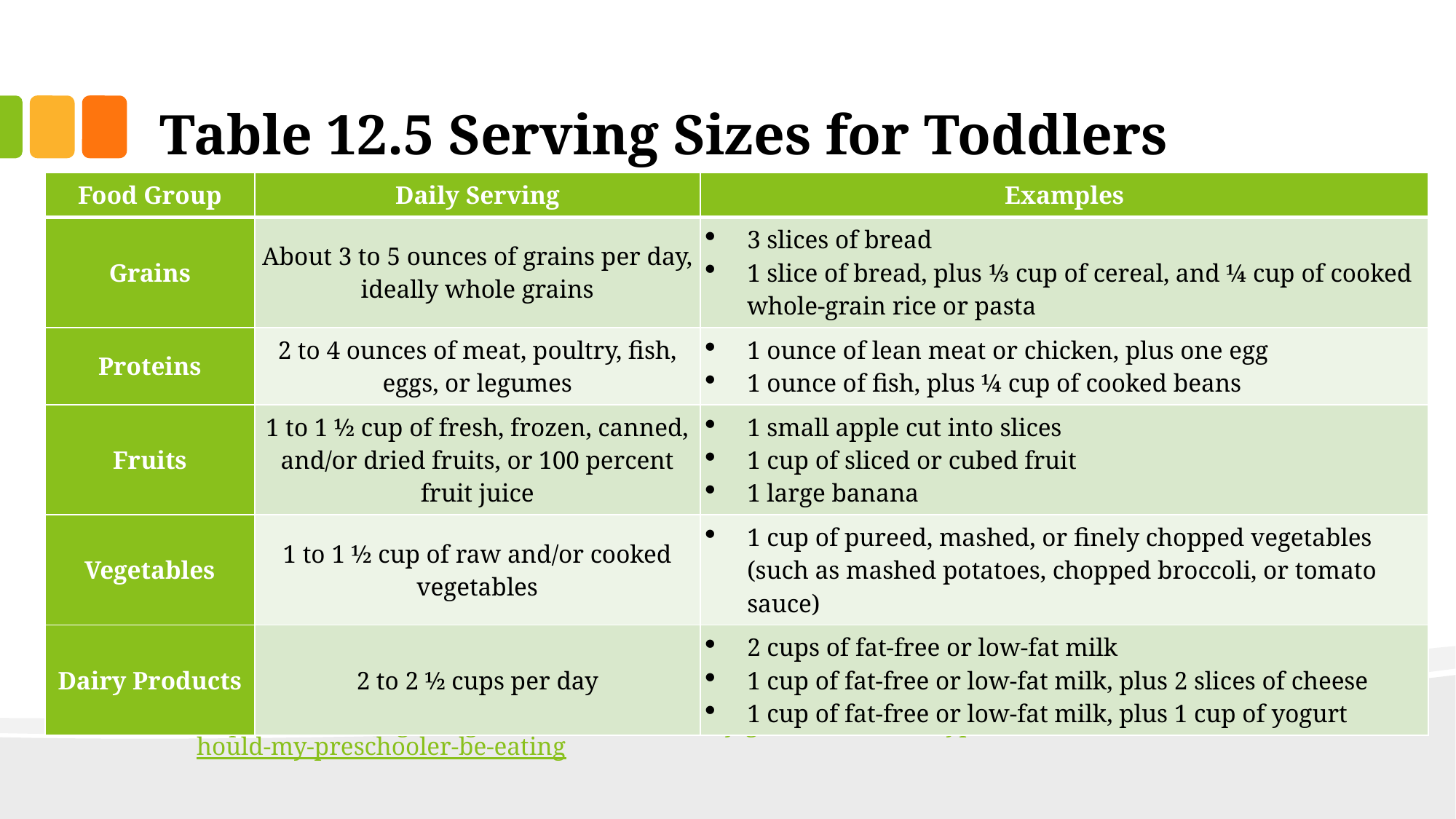

# Table 12.5 Serving Sizes for Toddlers
| Food Group | Daily Serving | Examples |
| --- | --- | --- |
| Grains | About 3 to 5 ounces of grains per day, ideally whole grains | 3 slices of bread 1 slice of bread, plus ⅓ cup of cereal, and ¼ cup of cooked whole-grain rice or pasta |
| Proteins | 2 to 4 ounces of meat, poultry, fish, eggs, or legumes | 1 ounce of lean meat or chicken, plus one egg 1 ounce of fish, plus ¼ cup of cooked beans |
| Fruits | 1 to 1 ½ cup of fresh, frozen, canned, and/or dried fruits, or 100 percent fruit juice | 1 small apple cut into slices 1 cup of sliced or cubed fruit 1 large banana |
| Vegetables | 1 to 1 ½ cup of raw and/or cooked vegetables | 1 cup of pureed, mashed, or finely chopped vegetables (such as mashed potatoes, chopped broccoli, or tomato sauce) |
| Dairy Products | 2 to 2 ½ cups per day | 2 cups of fat-free or low-fat milk 1 cup of fat-free or low-fat milk, plus 2 slices of cheese 1 cup of fat-free or low-fat milk, plus 1 cup of yogurt |

Source: Hayes, D. (2018, February 20). What and How Much Should My Preschooler Be Eating? https://www.eatright.org/food/nutrition/dietary-guidelines-and-myplate/what-and-how-much-should-my-preschooler-be-eating